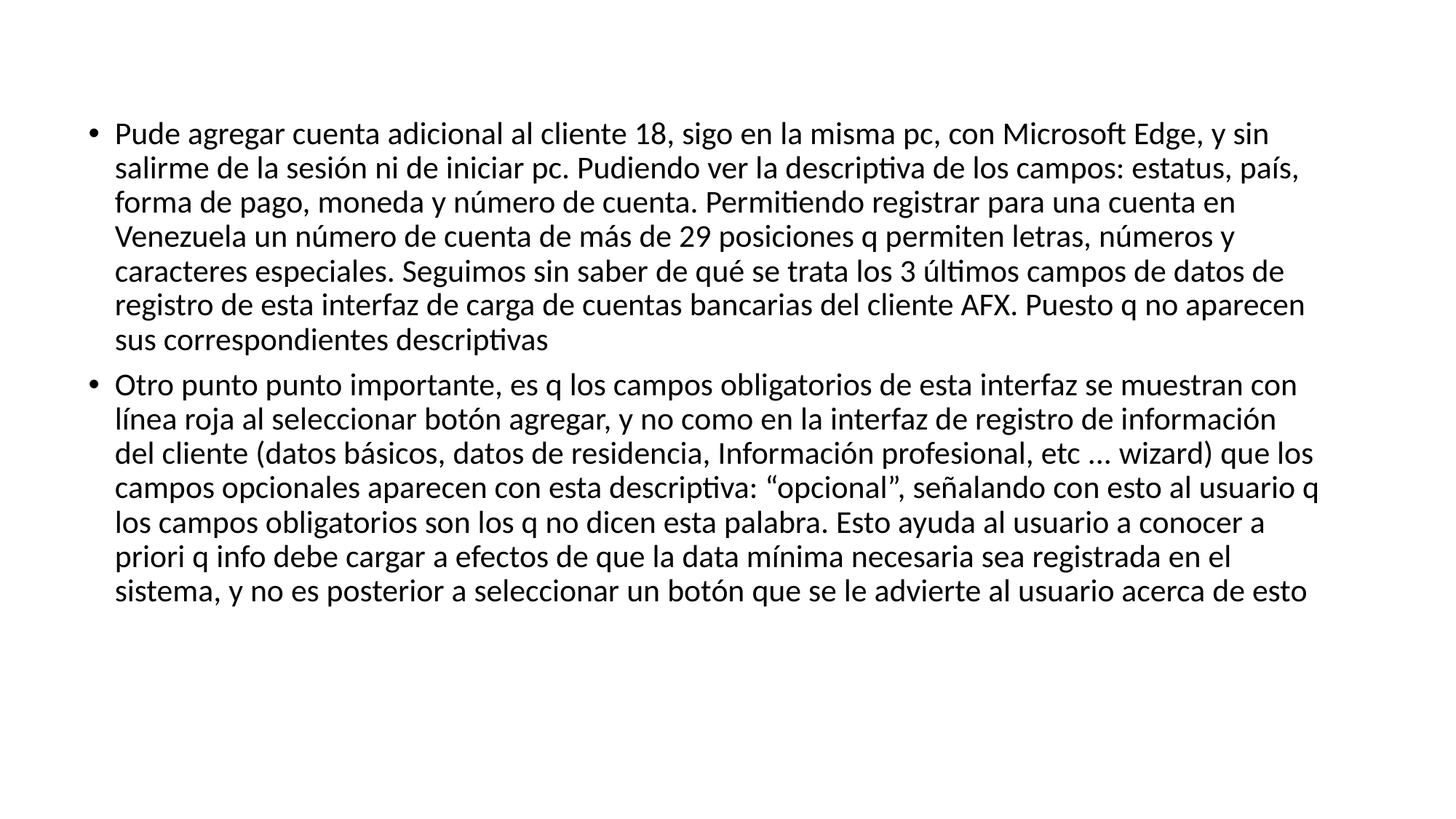

Pude agregar cuenta adicional al cliente 18, sigo en la misma pc, con Microsoft Edge, y sin salirme de la sesión ni de iniciar pc. Pudiendo ver la descriptiva de los campos: estatus, país, forma de pago, moneda y número de cuenta. Permitiendo registrar para una cuenta en Venezuela un número de cuenta de más de 29 posiciones q permiten letras, números y caracteres especiales. Seguimos sin saber de qué se trata los 3 últimos campos de datos de registro de esta interfaz de carga de cuentas bancarias del cliente AFX. Puesto q no aparecen sus correspondientes descriptivas
Otro punto punto importante, es q los campos obligatorios de esta interfaz se muestran con línea roja al seleccionar botón agregar, y no como en la interfaz de registro de información del cliente (datos básicos, datos de residencia, Información profesional, etc ... wizard) que los campos opcionales aparecen con esta descriptiva: “opcional”, señalando con esto al usuario q los campos obligatorios son los q no dicen esta palabra. Esto ayuda al usuario a conocer a priori q info debe cargar a efectos de que la data mínima necesaria sea registrada en el sistema, y no es posterior a seleccionar un botón que se le advierte al usuario acerca de esto